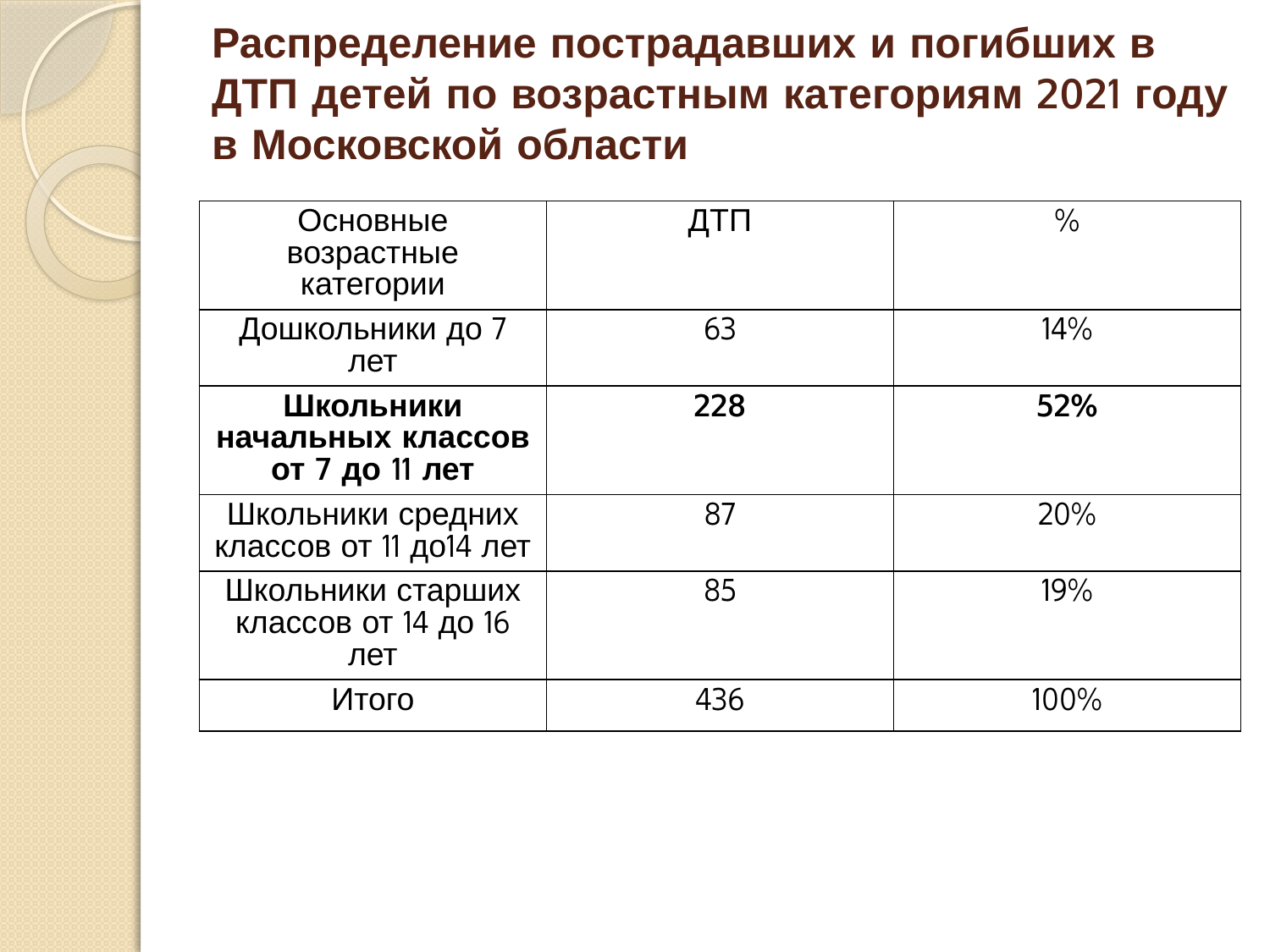

# Распределение пострадавших и погибших в ДТП детей по возрастным категориям 2021 году в Московской области
| Основные возрастные категории | ДТП | % |
| --- | --- | --- |
| Дошкольники до 7 лет | 63 | 14% |
| Школьники начальных классов от 7 до 11 лет | 228 | 52% |
| Школьники средних классов от 11 до14 лет | 87 | 20% |
| Школьники старших классов от 14 до 16 лет | 85 | 19% |
| Итого | 436 | 100% |